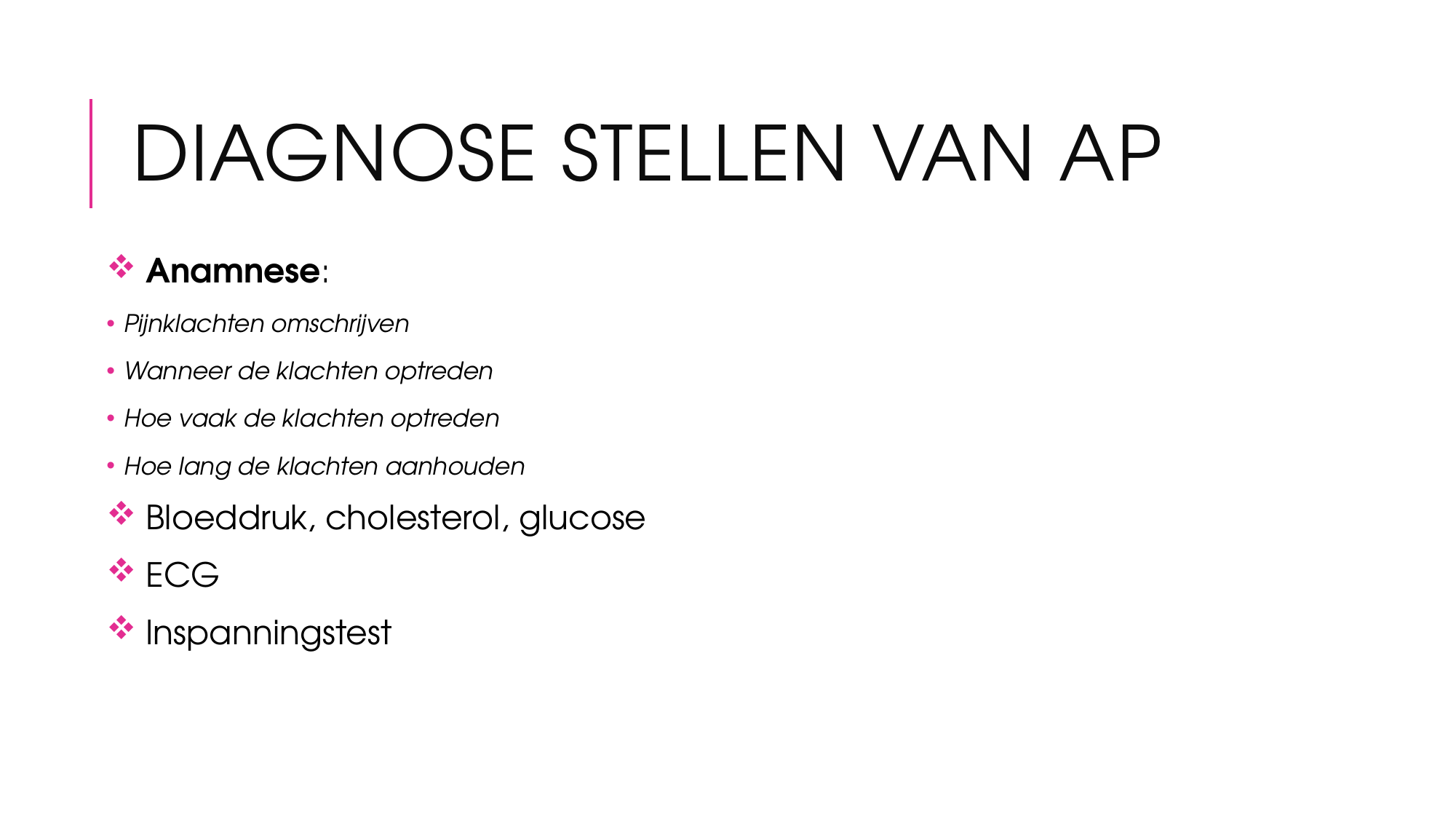

# Diagnose stellen van AP
 Anamnese:
 Pijnklachten omschrijven
 Wanneer de klachten optreden
 Hoe vaak de klachten optreden
 Hoe lang de klachten aanhouden
 Bloeddruk, cholesterol, glucose
 ECG
 Inspanningstest